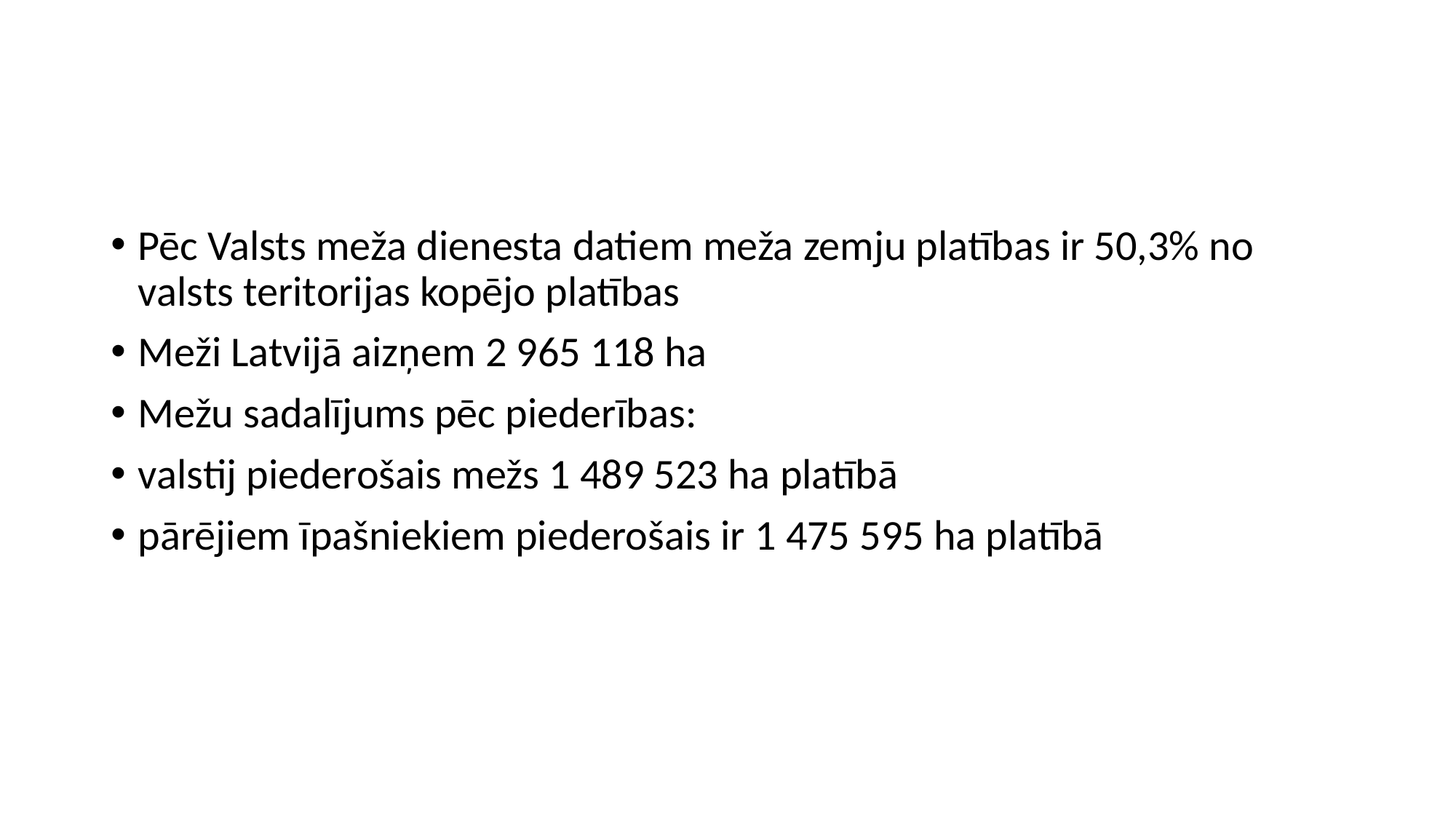

#
Pēc Valsts meža dienesta datiem meža zemju platības ir 50,3% no valsts teritorijas kopējo platības
Meži Latvijā aizņem 2 965 118 ha
Mežu sadalījums pēc piederības:
valstij piederošais mežs 1 489 523 ha platībā
pārējiem īpašniekiem piederošais ir 1 475 595 ha platībā